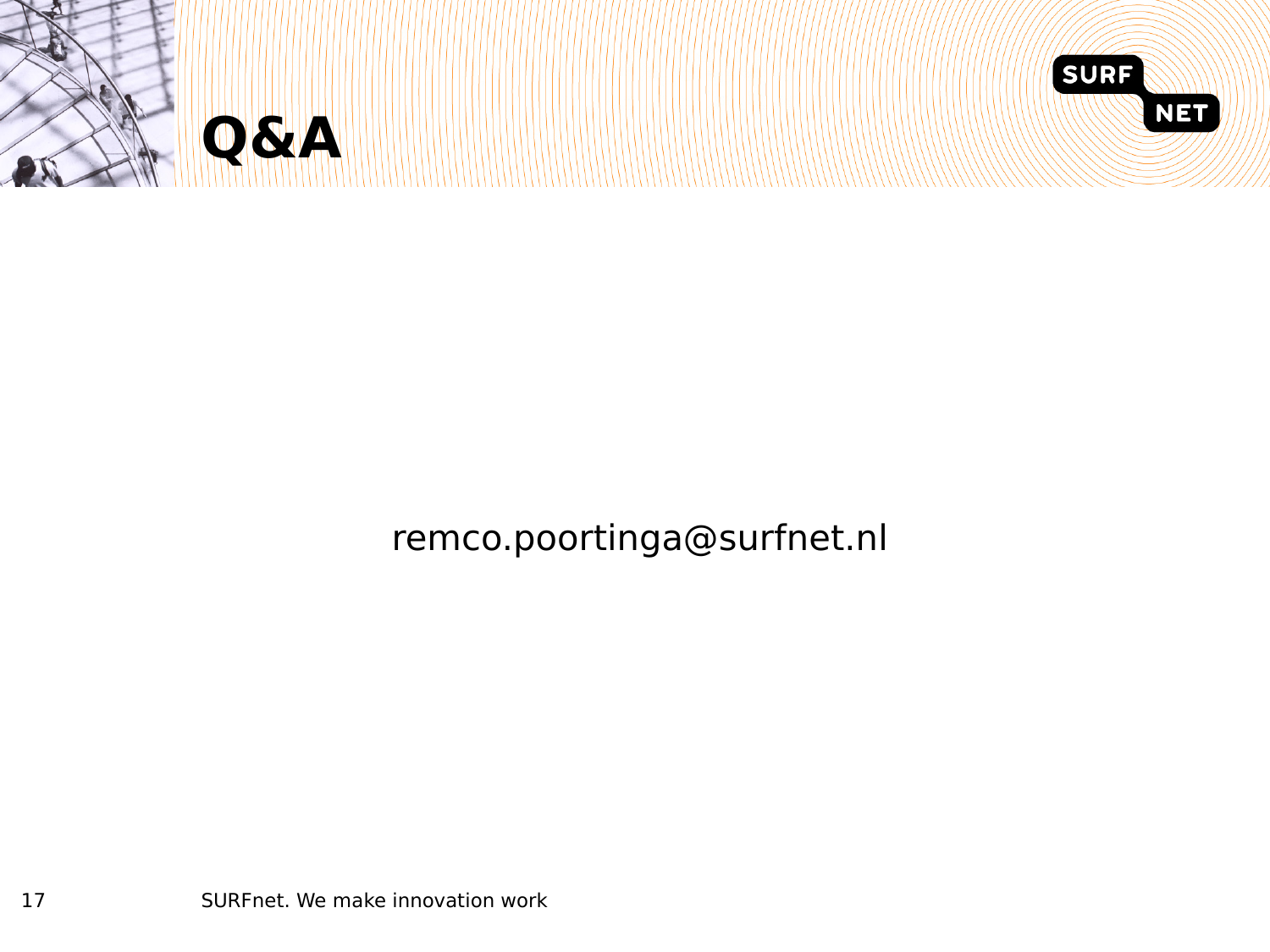

# Q&A

remco.poortinga@surfnet.nl
17
SURFnet. We make innovation work